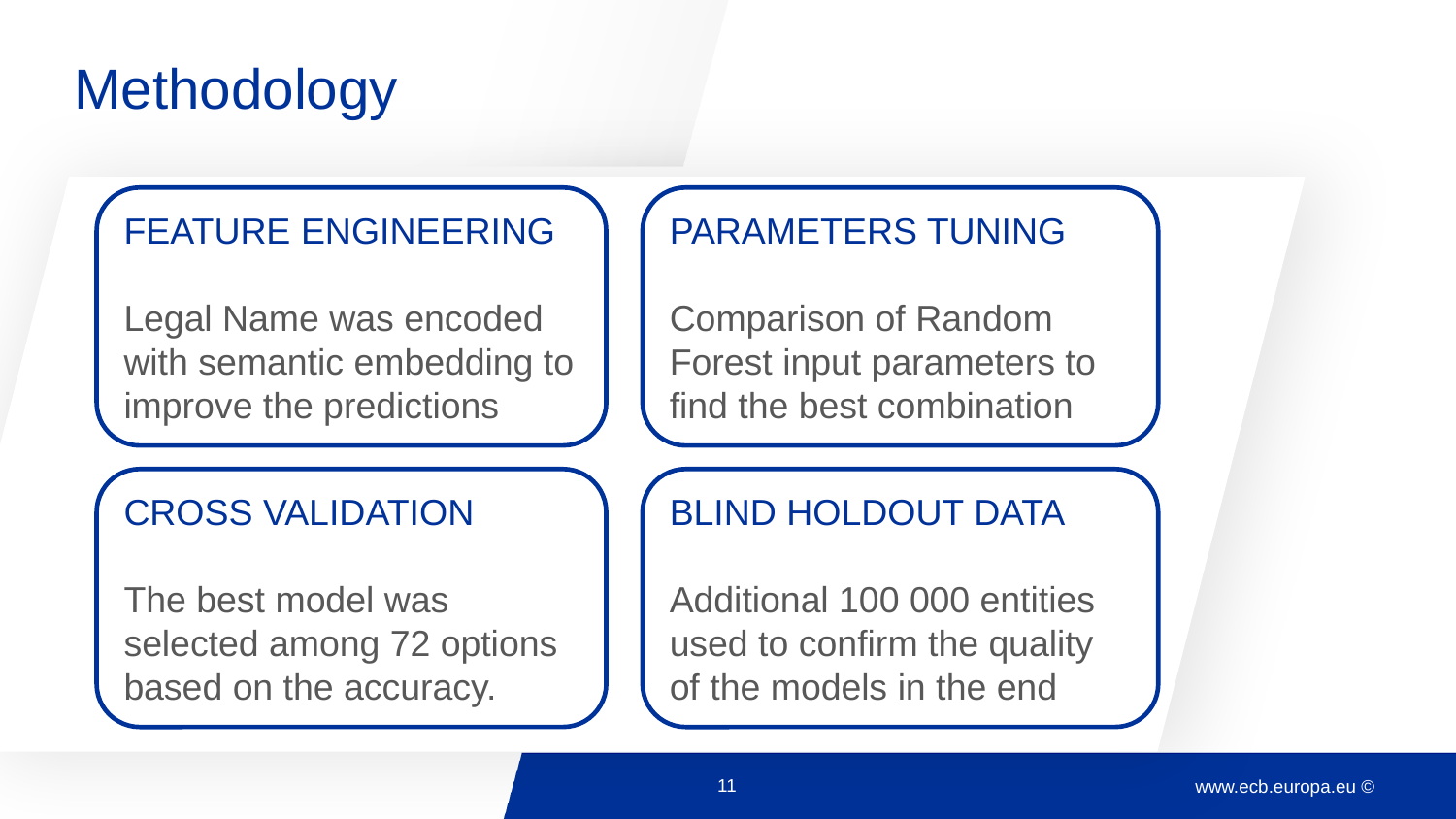

# Methodology
FEATURE ENGINEERING

Legal Name was encoded with semantic embedding to improve the predictions
PARAMETERS TUNING

Comparison of Random Forest input parameters to find the best combination
CROSS VALIDATION

The best model was selected among 72 options based on the accuracy.
BLIND HOLDOUT DATA

Additional 100 000 entities used to confirm the quality of the models in the end
11